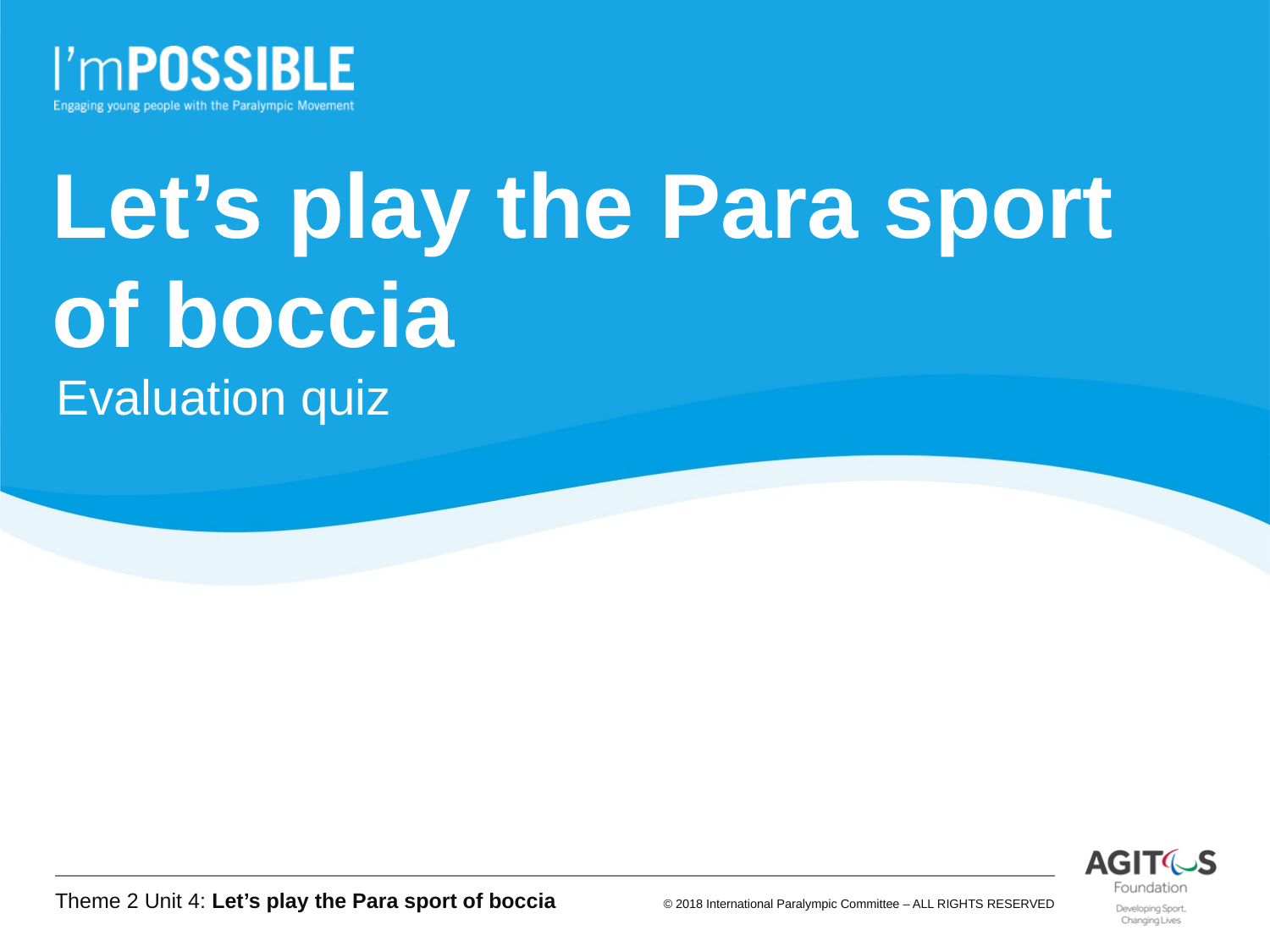

Let’s play the Para sport of boccia
Evaluation quiz